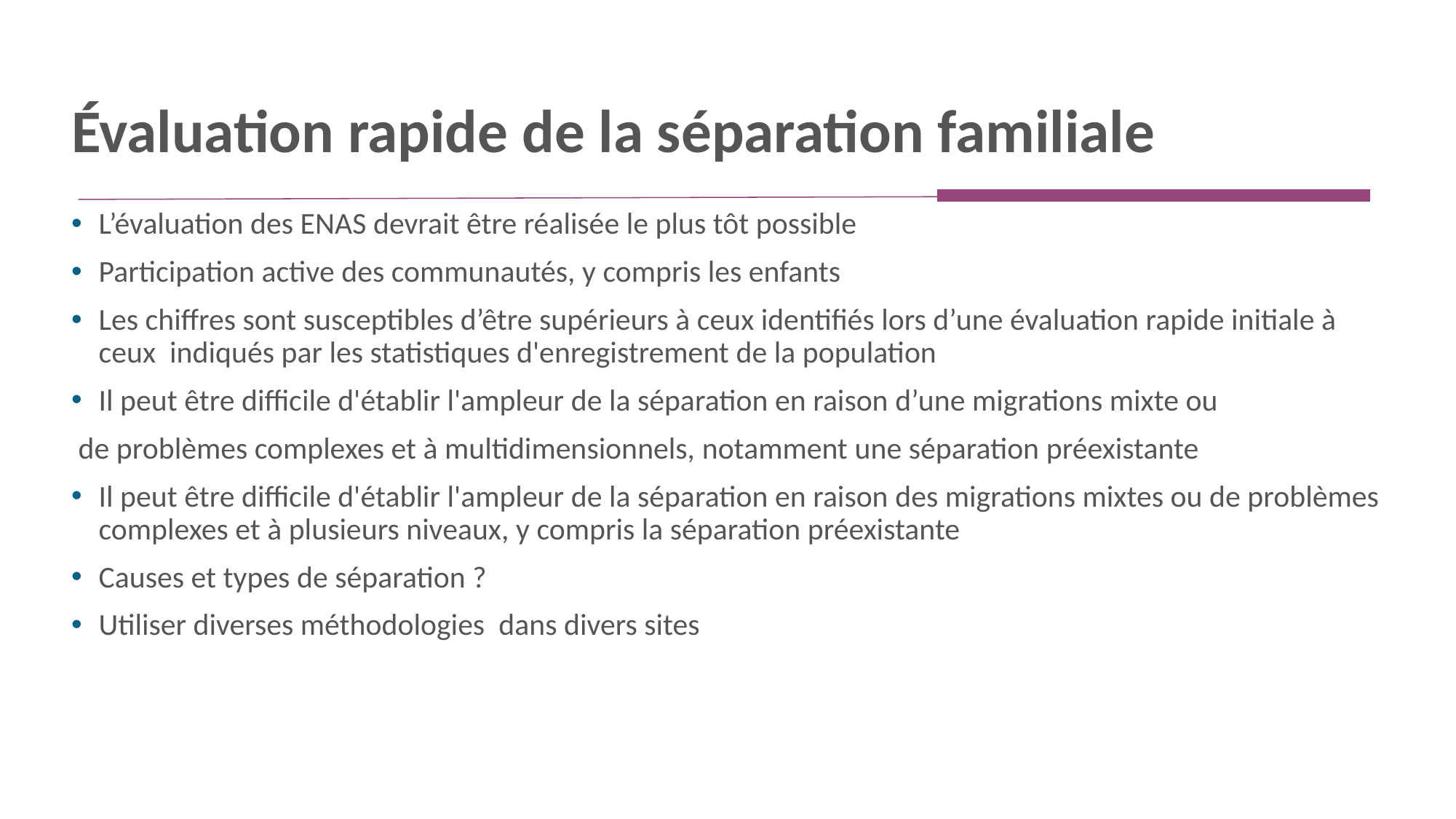

Évaluation rapide de la séparation familiale
L’évaluation des ENAS devrait être réalisée le plus tôt possible
Participation active des communautés, y compris les enfants
Les chiffres sont susceptibles d’être supérieurs à ceux identifiés lors d’une évaluation rapide initiale à ceux  indiqués par les statistiques d'enregistrement de la population
Il peut être difficile d'établir l'ampleur de la séparation en raison d’une migrations mixte ou
 de problèmes complexes et à multidimensionnels, notamment une séparation préexistante
Il peut être difficile d'établir l'ampleur de la séparation en raison des migrations mixtes ou de problèmes complexes et à plusieurs niveaux, y compris la séparation préexistante
Causes et types de séparation ?
Utiliser diverses méthodologies  dans divers sites